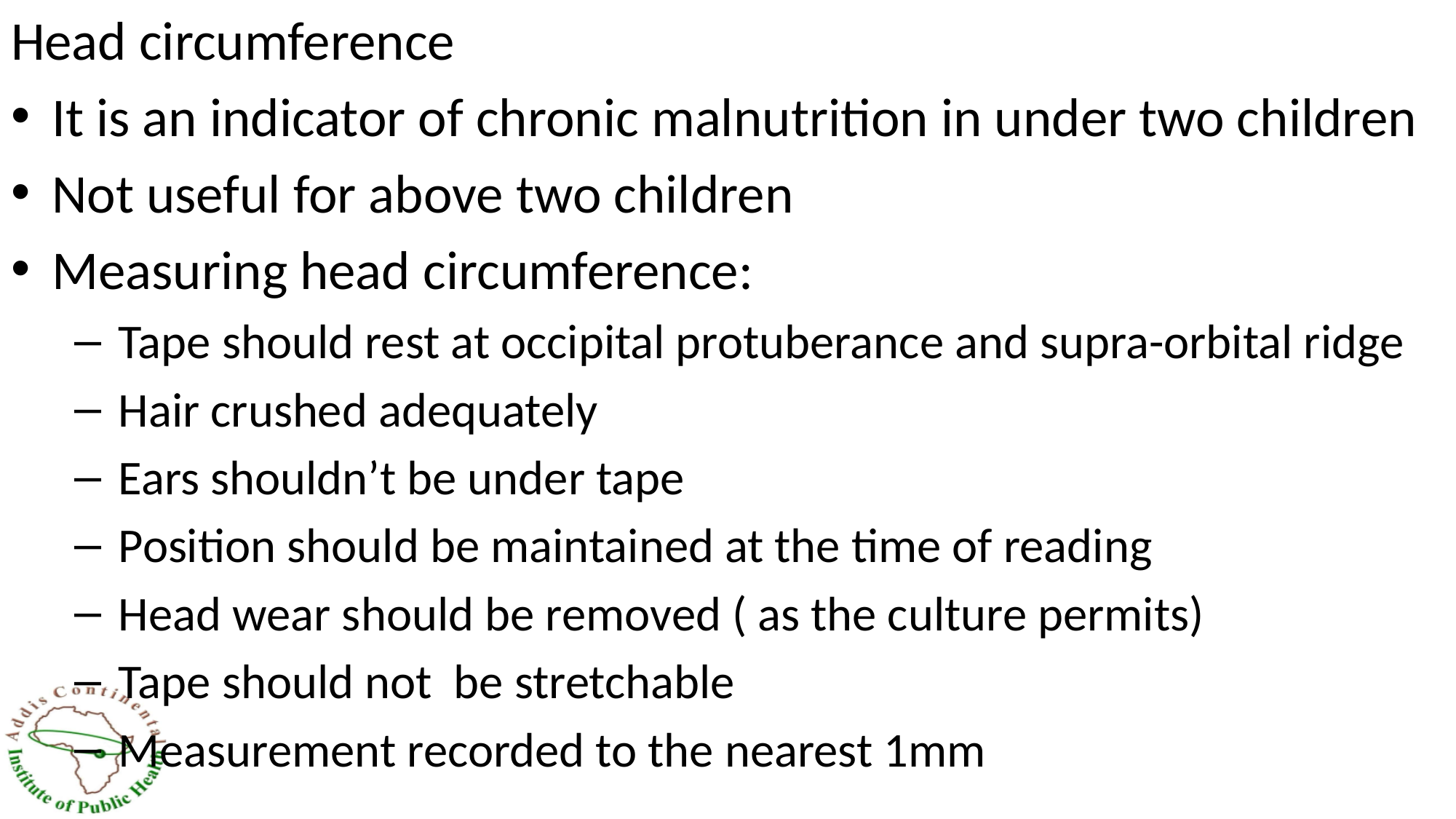

Head circumference
It is an indicator of chronic malnutrition in under two children
Not useful for above two children
Measuring head circumference:
Tape should rest at occipital protuberance and supra-orbital ridge
Hair crushed adequately
Ears shouldn’t be under tape
Position should be maintained at the time of reading
Head wear should be removed ( as the culture permits)
Tape should not  be stretchable
Measurement recorded to the nearest 1mm